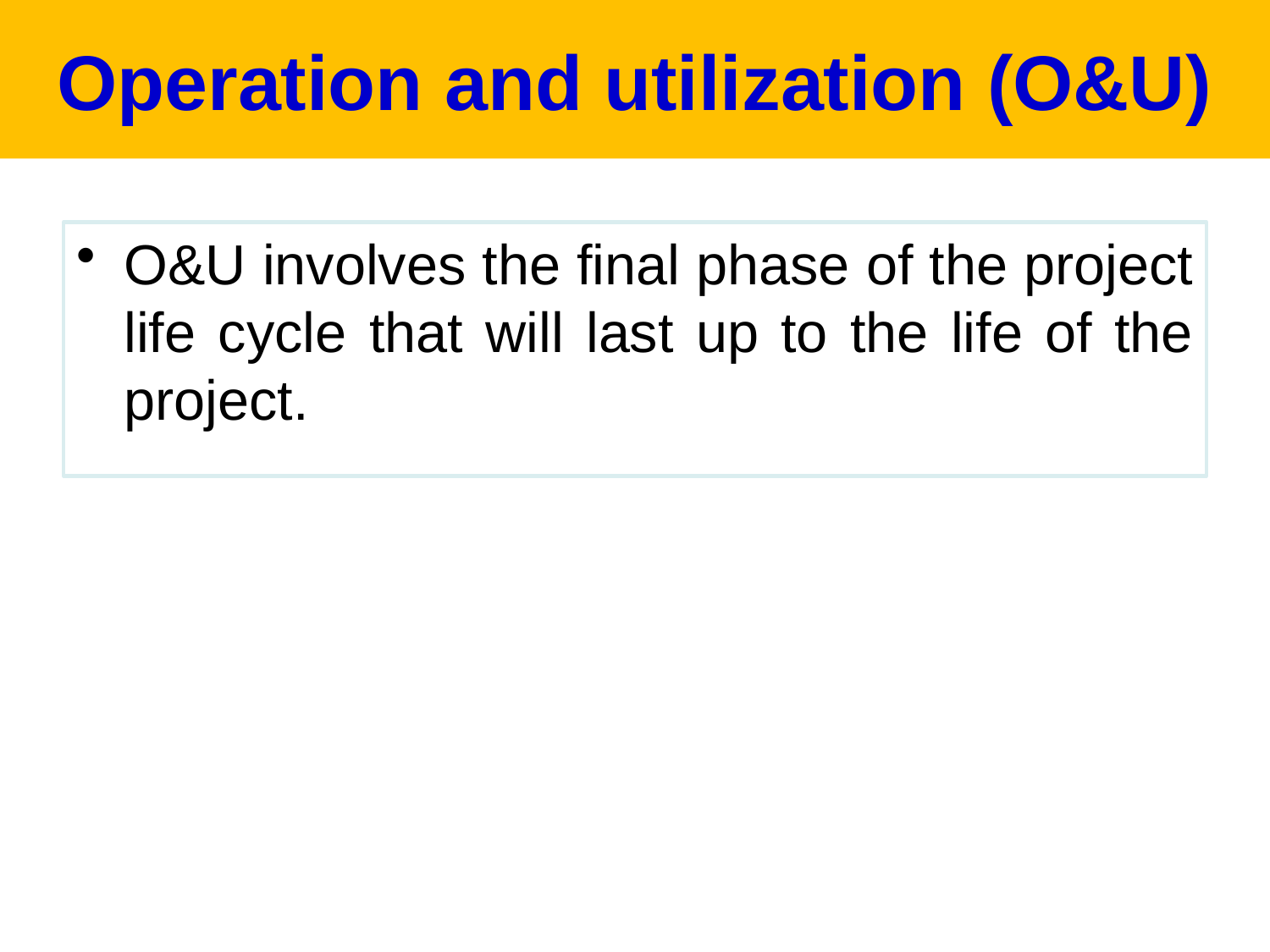

# Operation and utilization (O&U)
O&U involves the final phase of the project life cycle that will last up to the life of the project.